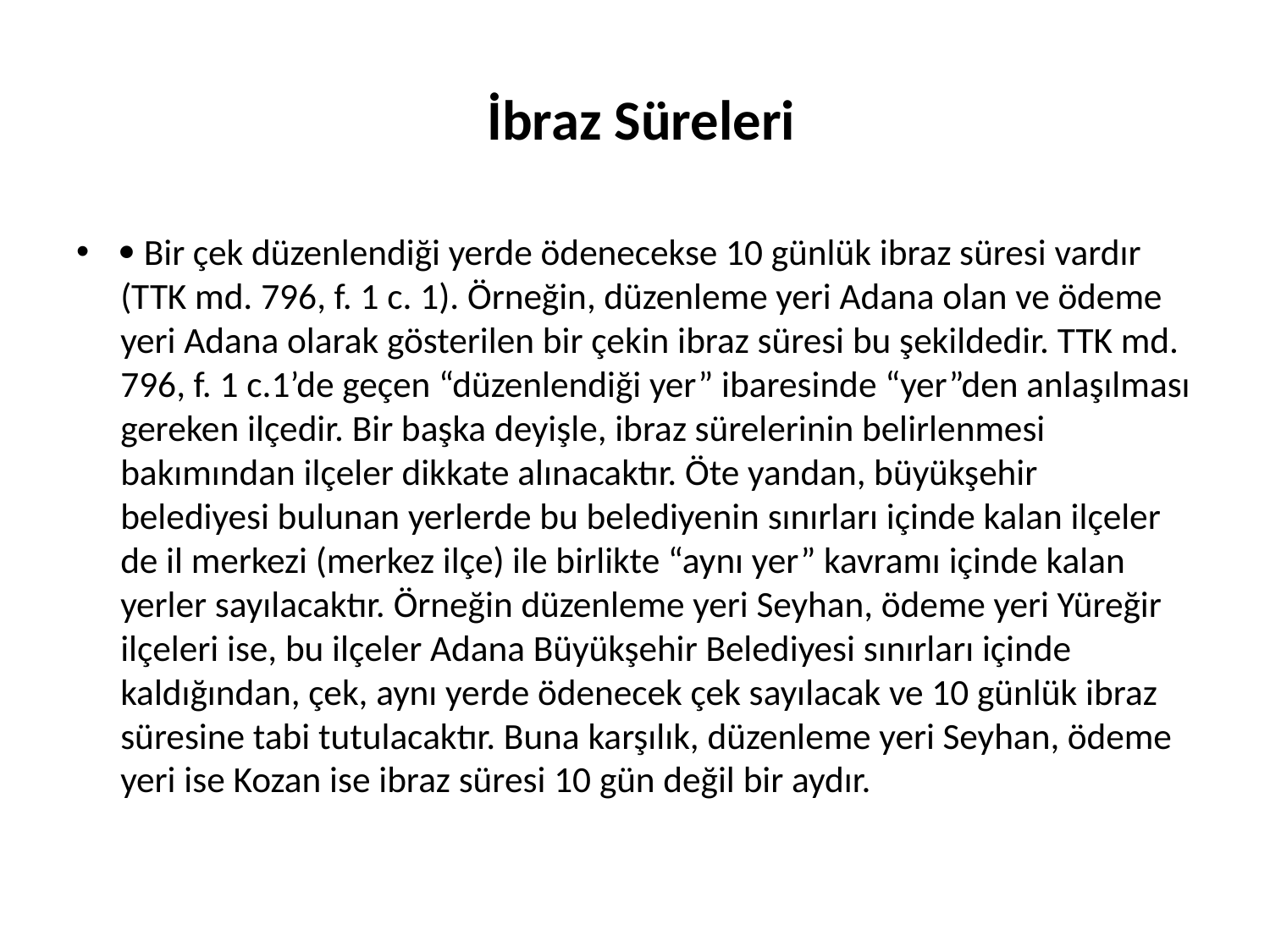

# İbraz Süreleri
• Bir çek düzenlendiği yerde ödenecekse 10 günlük ibraz süresi vardır (TTK md. 796, f. 1 c. 1). Örneğin, düzenleme yeri Adana olan ve ödeme yeri Adana olarak gösterilen bir çekin ibraz süresi bu şekildedir. TTK md. 796, f. 1 c.1’de geçen “düzenlendiği yer” ibaresinde “yer”den anlaşılması gereken ilçedir. Bir başka deyişle, ibraz sürelerinin belirlenmesi bakımından ilçeler dikkate alınacaktır. Öte yandan, büyükşehir belediyesi bulunan yerlerde bu belediyenin sınırları içinde kalan ilçeler de il merkezi (merkez ilçe) ile birlikte “aynı yer” kavramı içinde kalan yerler sayılacaktır. Örneğin düzenleme yeri Seyhan, ödeme yeri Yüreğir ilçeleri ise, bu ilçeler Adana Büyükşehir Belediyesi sınırları içinde kaldığından, çek, aynı yerde ödenecek çek sayılacak ve 10 günlük ibraz süresine tabi tutulacaktır. Buna karşılık, düzenleme yeri Seyhan, ödeme yeri ise Kozan ise ibraz süresi 10 gün değil bir aydır.